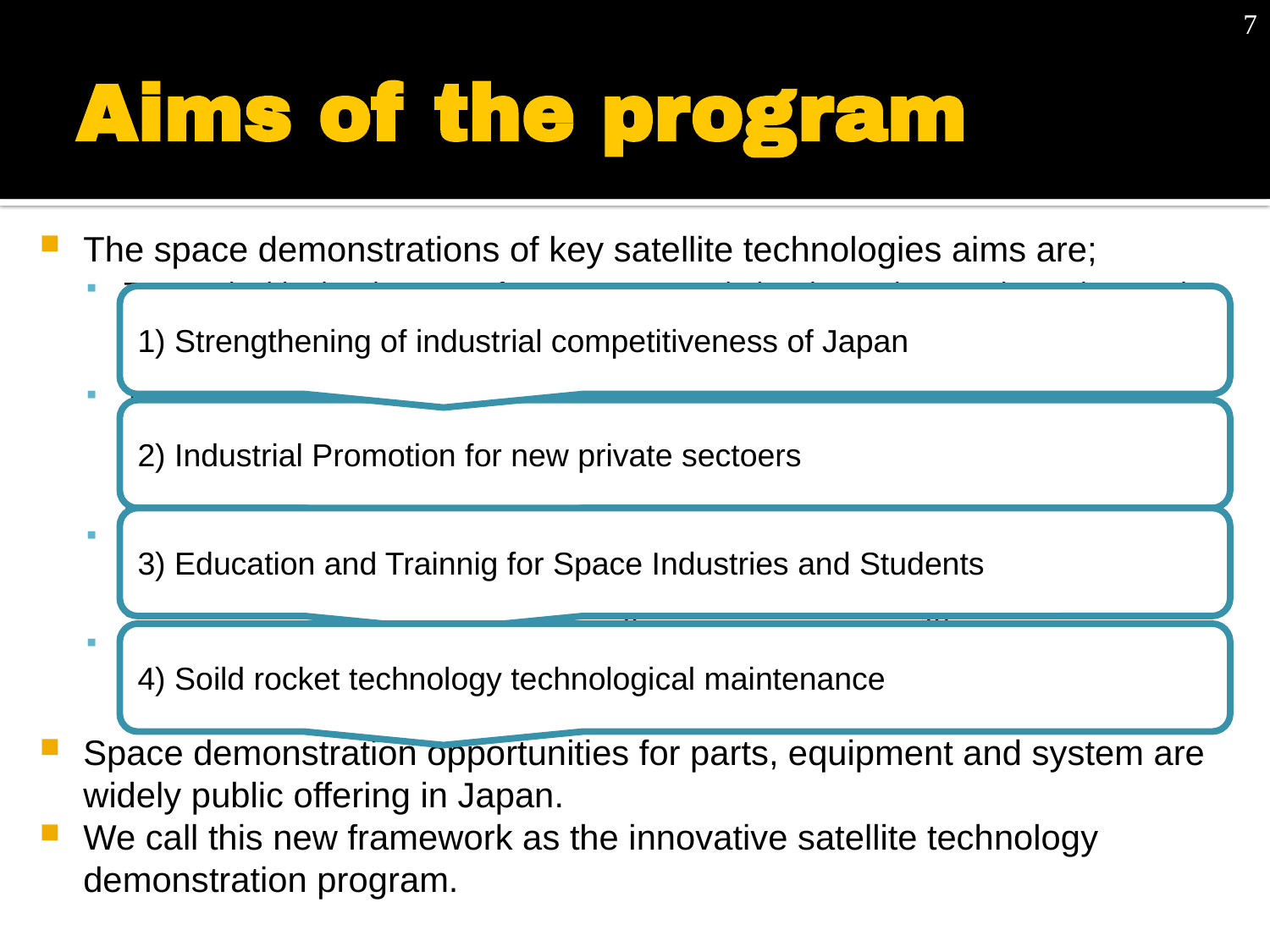

# Aims of the program
The space demonstrations of key satellite technologies aims are;
To sustainable development of Japanese space industries and to acquire and strengthen the international competitiveness of Japanese space industries such as supply a ITAR-Free component.
To provide a frequent piggyback launch opportunities in order to promote a new private companies entrants to the space industries and promote the use of space. JAXA expect a new innovation created by mutual cooperation and collaboration between existing and new entirely private companies.
To promote the venture business of the space industry and foster a more excellent engineer and searcher resource of the space field by providing system for development and demonstration of challenging and high-risk satellite technology and mission.
To maintain the solid rocket technology, the Epsilon rocket will be launched at regular intervals. Frequent launch will be improve the reliability of the Epsilon rocket and result in orders of commercial satellite launch.
Space demonstration opportunities for parts, equipment and system are widely public offering in Japan.
We call this new framework as the innovative satellite technology demonstration program.
1) Strengthening of industrial competitiveness of Japan
2) Industrial Promotion for new private sectoers
3) Education and Trainnig for Space Industries and Students
4) Soild rocket technology technological maintenance